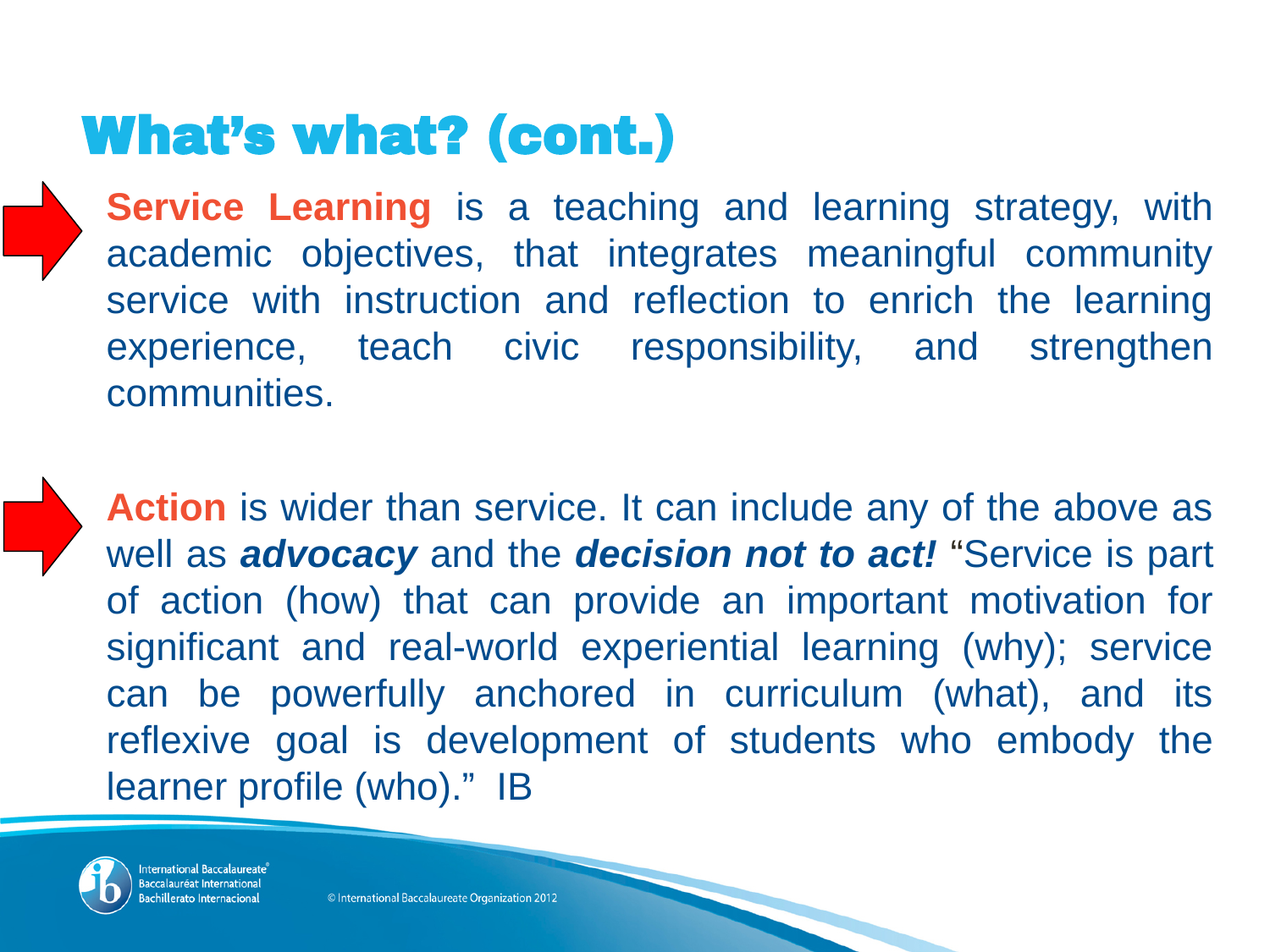

# What’s what? (cont.)

Service Learning is a teaching and learning strategy, with academic objectives, that integrates meaningful community service with instruction and reflection to enrich the learning experience, teach civic responsibility, and strengthen communities.

Action is wider than service. It can include any of the above as well as advocacy and the decision not to act! “Service is part of action (how) that can provide an important motivation for significant and real-world experiential learning (why); service can be powerfully anchored in curriculum (what), and its reflexive goal is development of students who embody the learner profile (who).”  IB